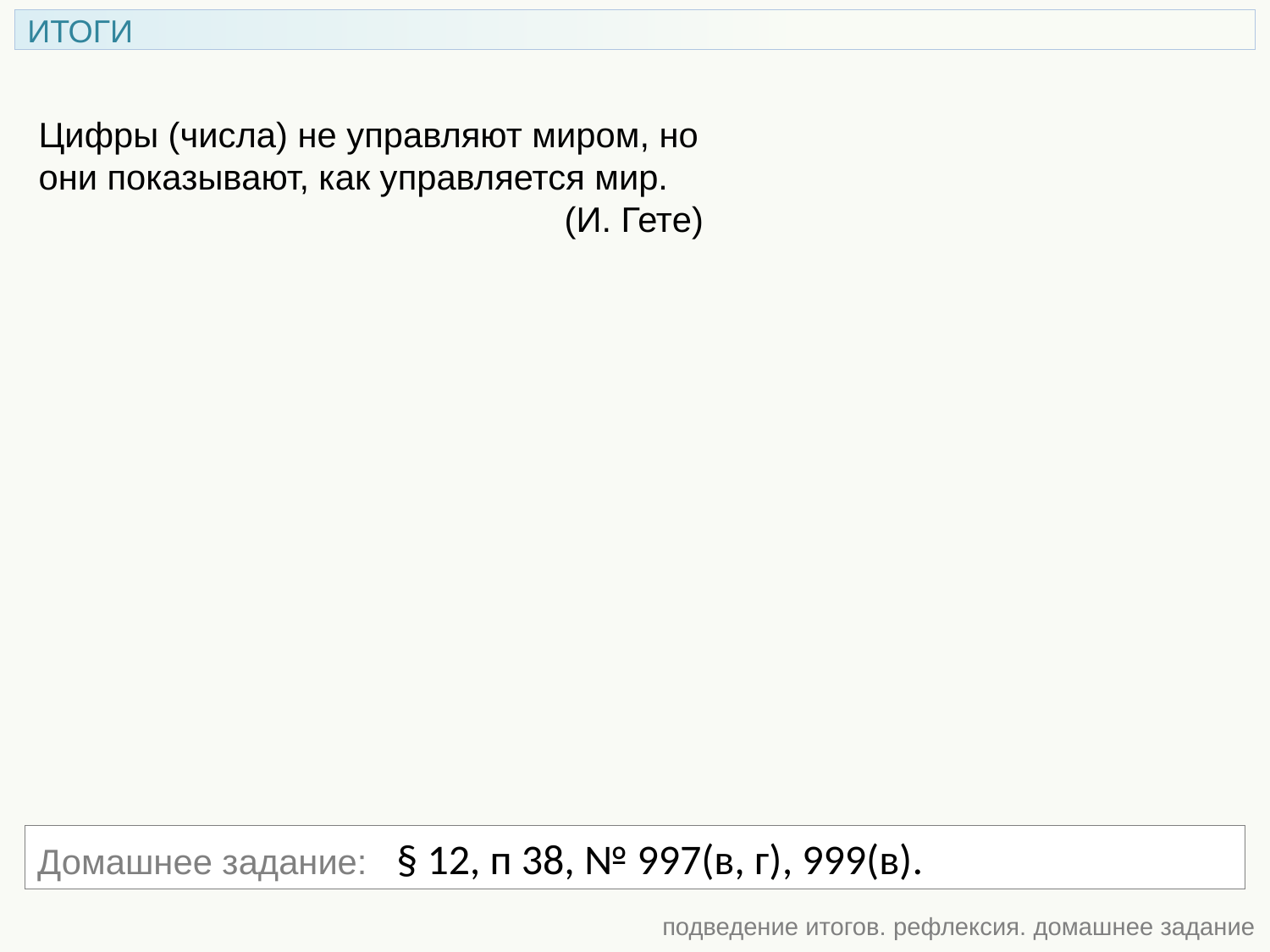

ИТОГИ
Цифры (числа) не управляют миром, но они показывают, как управляется мир.
                                                      (И. Гете)
Домашнее задание:   § 12, п 38, № 997(в, г), 999(в).
подведение итогов. рефлексия. домашнее задание